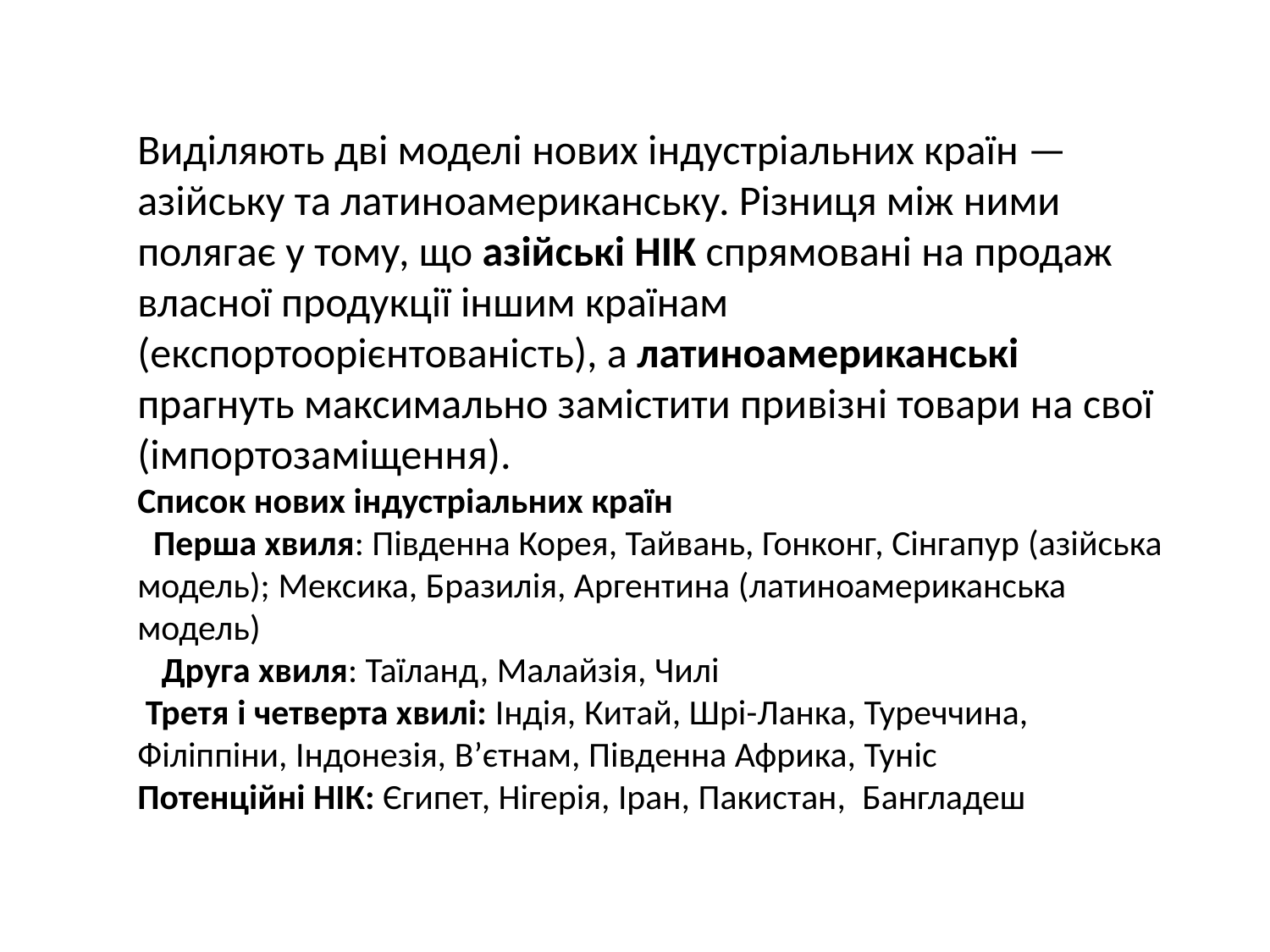

Виділяють дві моделі нових індустріальних країн — азійську та латиноамериканську. Різниця між ними полягає у тому, що азійські НІК спрямовані на продаж власної продукції іншим країнам (експортоорієнтованість), а латиноамериканські прагнуть максимально замістити привізні товари на свої (імпортозаміщення).
Список нових індустріальних країн
  Перша хвиля: Південна Корея, Тайвань, Гонконг, Сінгапур (азійська модель); Мексика, Бразилія, Аргентина (латиноамериканська модель)
   Друга хвиля: Таїланд, Малайзія, Чилі
 Третя і четверта хвилі: Індія, Китай, Шрі-Ланка, Туреччина, Філіппіни, Індонезія, В’єтнам, Південна Африка, Туніс
Потенційні НІК: Єгипет, Нігерія, Іран, Пакистан,  Бангладеш